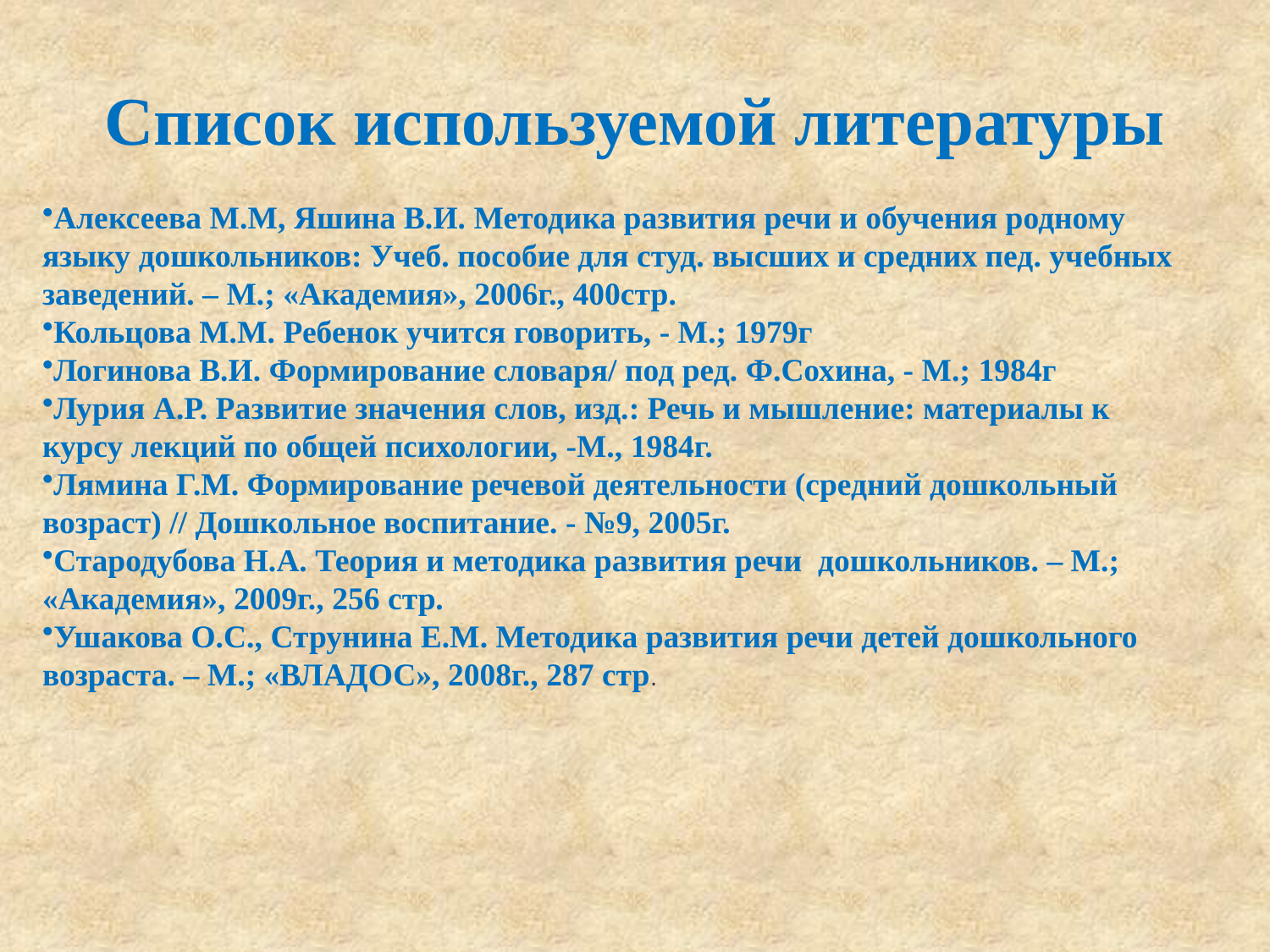

# Список используемой литературы
Алексеева М.М, Яшина В.И. Методика развития речи и обучения родному языку дошкольников: Учеб. пособие для студ. высших и средних пед. учебных заведений. – М.; «Академия», 2006г., 400стр.
Кольцова М.М. Ребенок учится говорить, - М.; 1979г
Логинова В.И. Формирование словаря/ под ред. Ф.Сохина, - М.; 1984г
Лурия А.Р. Развитие значения слов, изд.: Речь и мышление: материалы к курсу лекций по общей психологии, -М., 1984г.
Лямина Г.М. Формирование речевой деятельности (средний дошкольный возраст) // Дошкольное воспитание. - №9, 2005г.
Стародубова Н.А. Теория и методика развития речи  дошкольников. – М.; «Академия», 2009г., 256 стр.
Ушакова О.С., Струнина Е.М. Методика развития речи детей дошкольного возраста. – М.; «ВЛАДОС», 2008г., 287 стр.